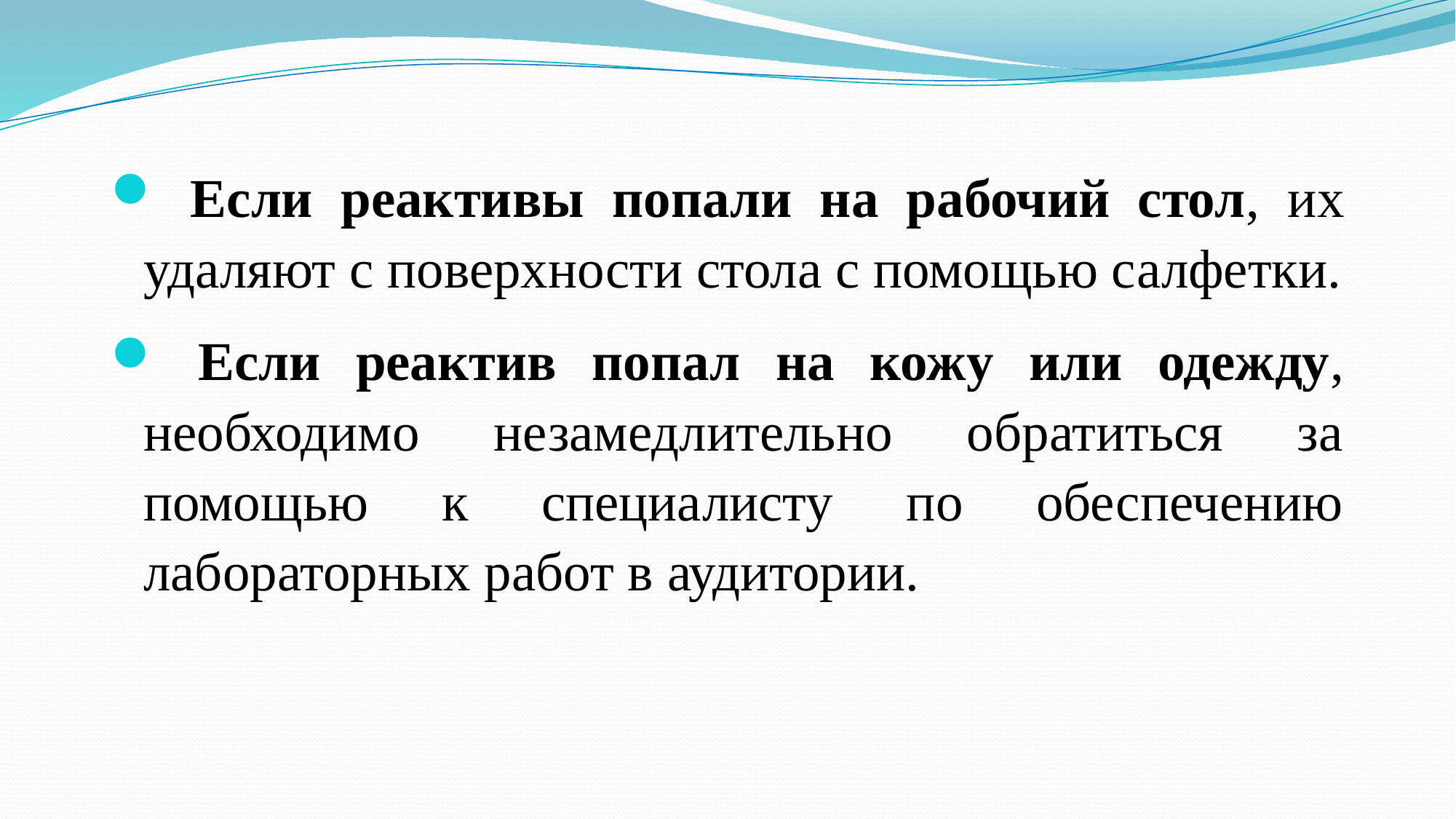

Если реактивы попали на рабочий стол, их удаляют с поверхности стола с помощью салфетки.
 Если реактив попал на кожу или одежду, необходимо незамедлительно обратиться за помощью к специалисту по обеспечению лабораторных работ в аудитории.